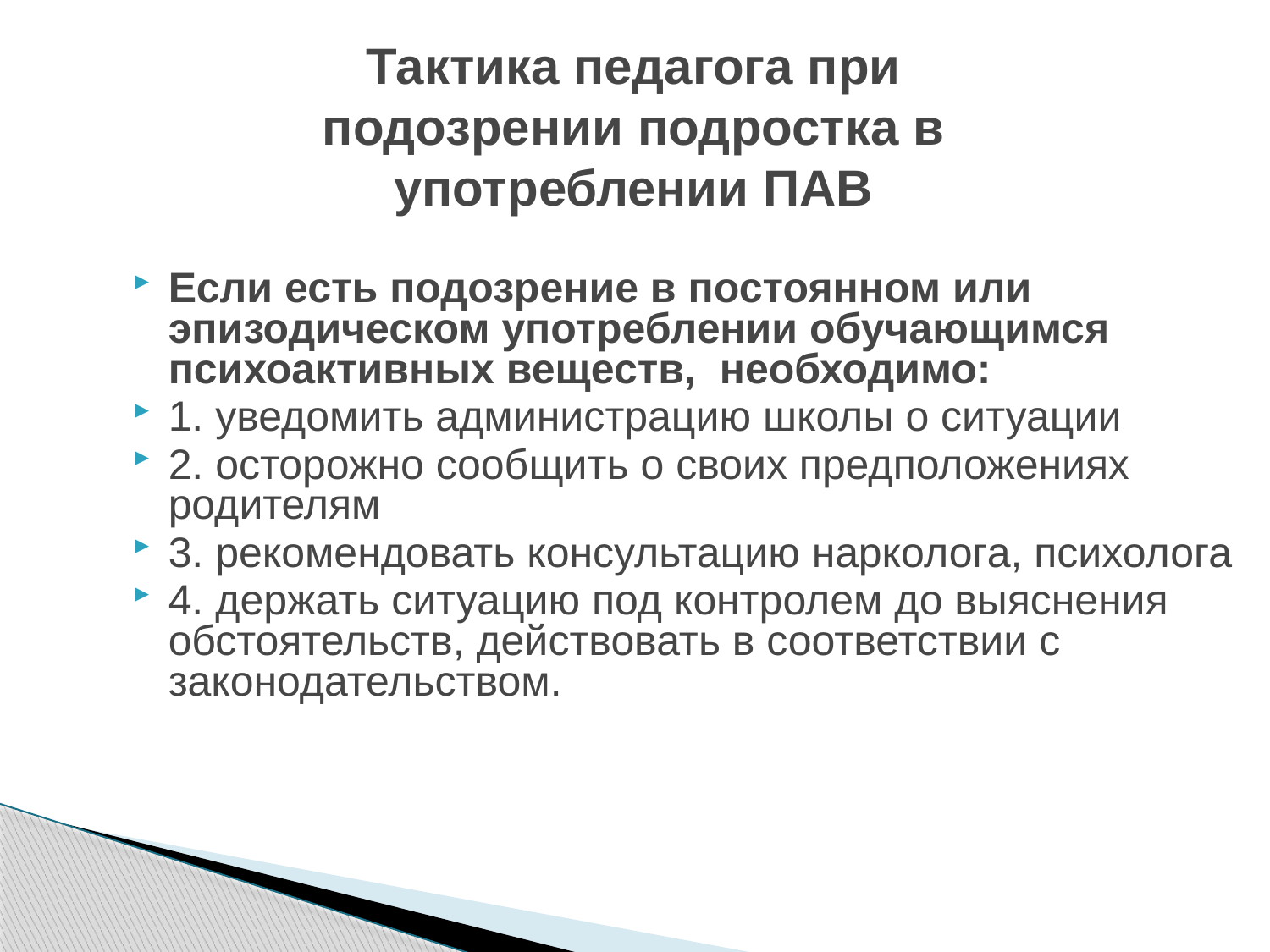

# Тактика педагога при подозрении подростка в употреблении ПАВ

Если есть подозрение в постоянном или эпизодическом употреблении обучающимся психоактивных веществ,  необходимо:
1. уведомить администрацию школы о ситуации
2. осторожно сообщить о своих предположениях родителям
3. рекомендовать консультацию нарколога, психолога
4. держать ситуацию под контролем до выяснения обстоятельств, действовать в соответствии с законодательством.